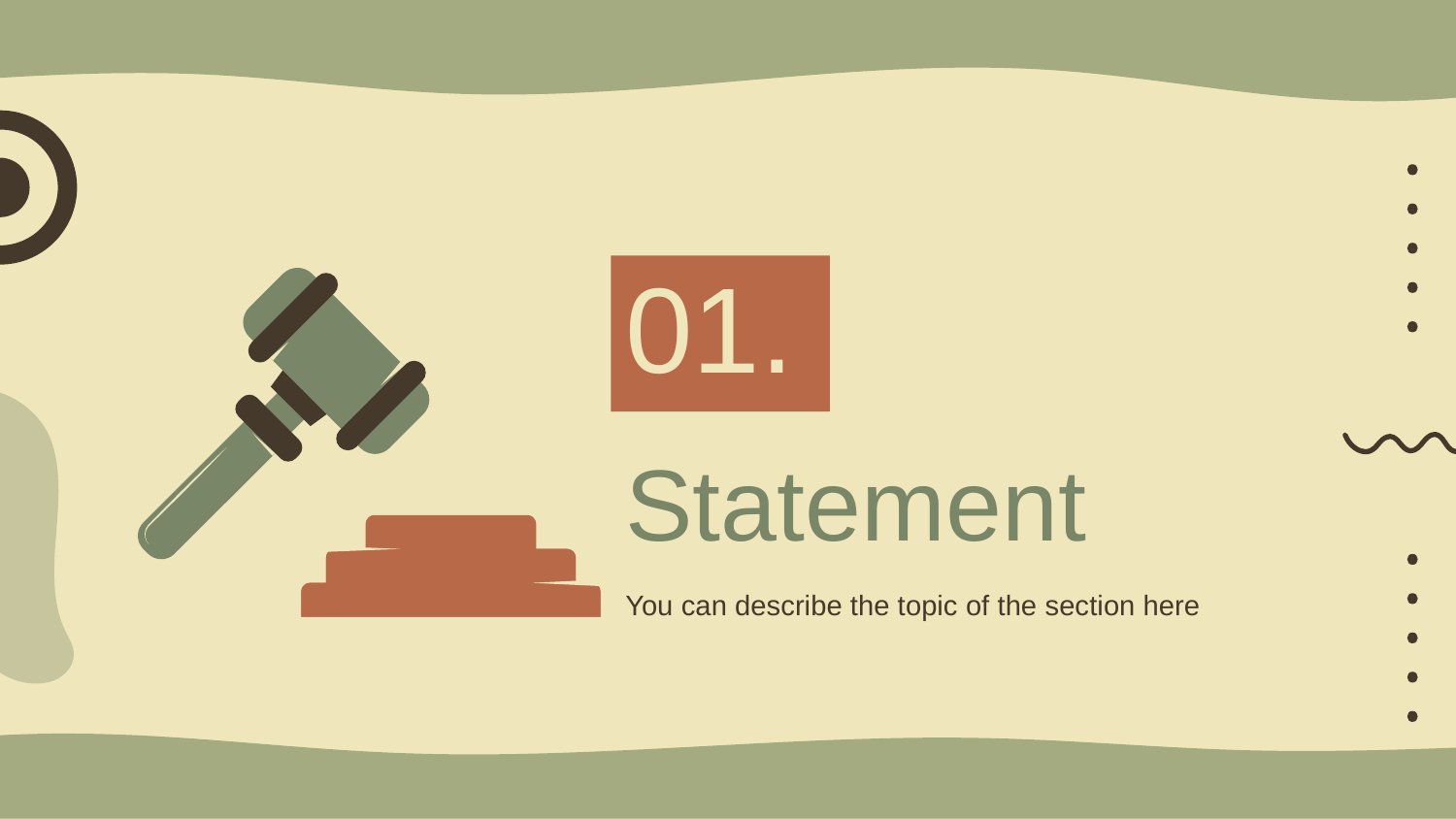

01.

# Statement
You can describe the topic of the section here